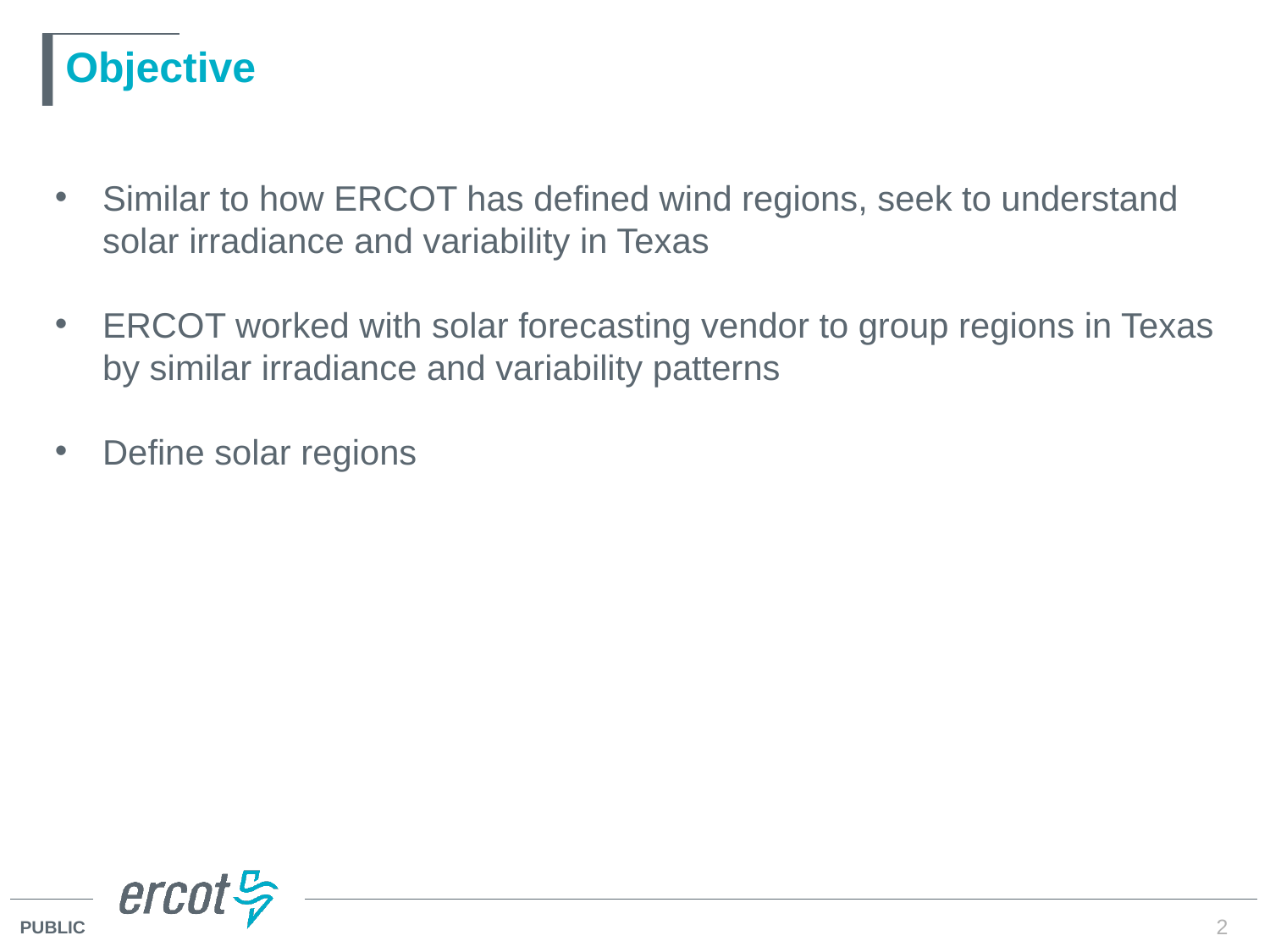

# Objective
Similar to how ERCOT has defined wind regions, seek to understand solar irradiance and variability in Texas

ERCOT worked with solar forecasting vendor to group regions in Texas by similar irradiance and variability patterns

Define solar regions

2